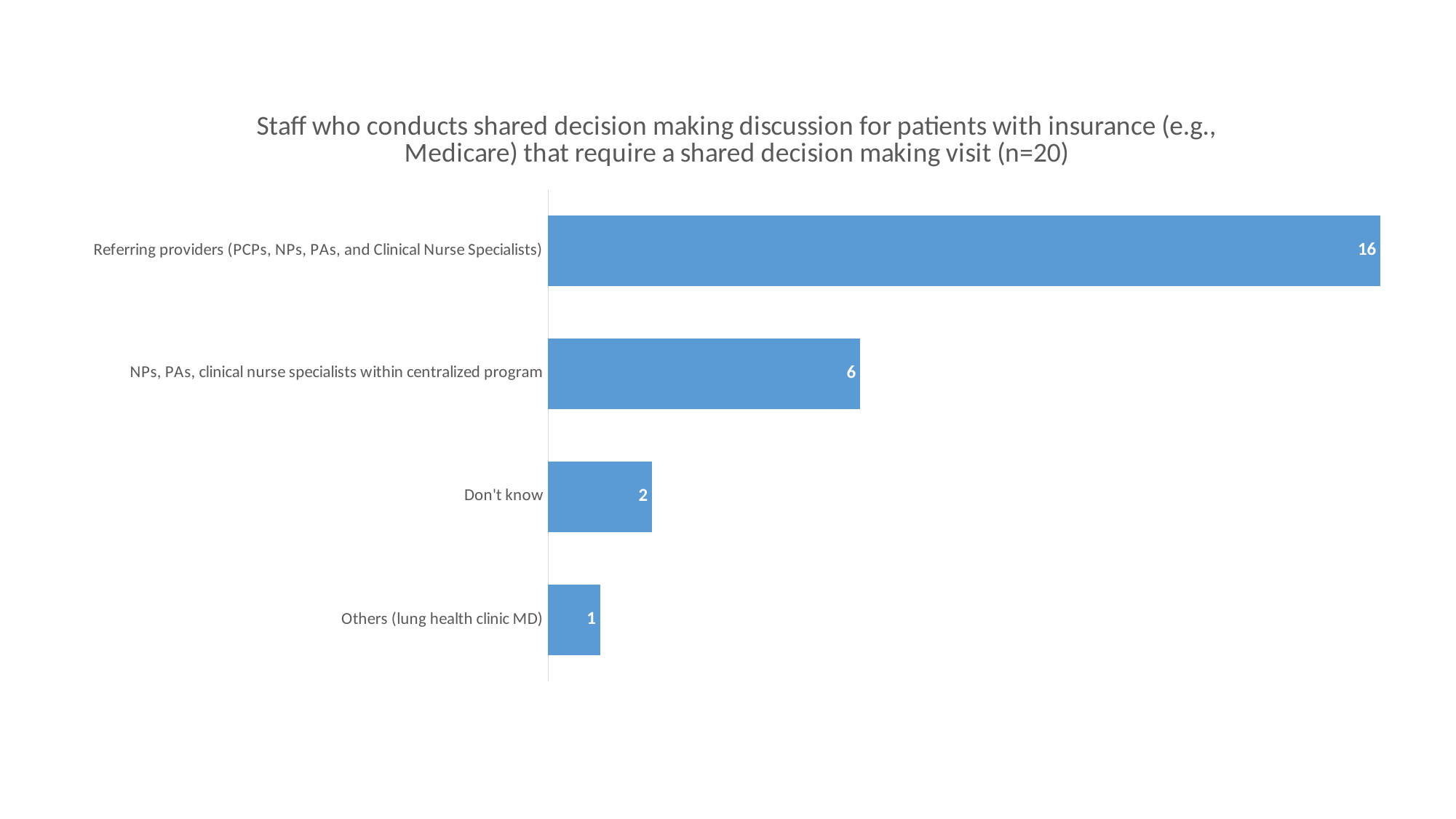

### Chart: Staff who conducts shared decision making discussion for patients with insurance (e.g., Medicare) that require a shared decision making visit (n=20)

| Category |  |
|---|---|
| Referring providers (PCPs, NPs, PAs, and Clinical Nurse Specialists) | 16.0 |
| NPs, PAs, clinical nurse specialists within centralized program | 6.0 |
| Don't know | 2.0 |
| Others (lung health clinic MD) | 1.0 |